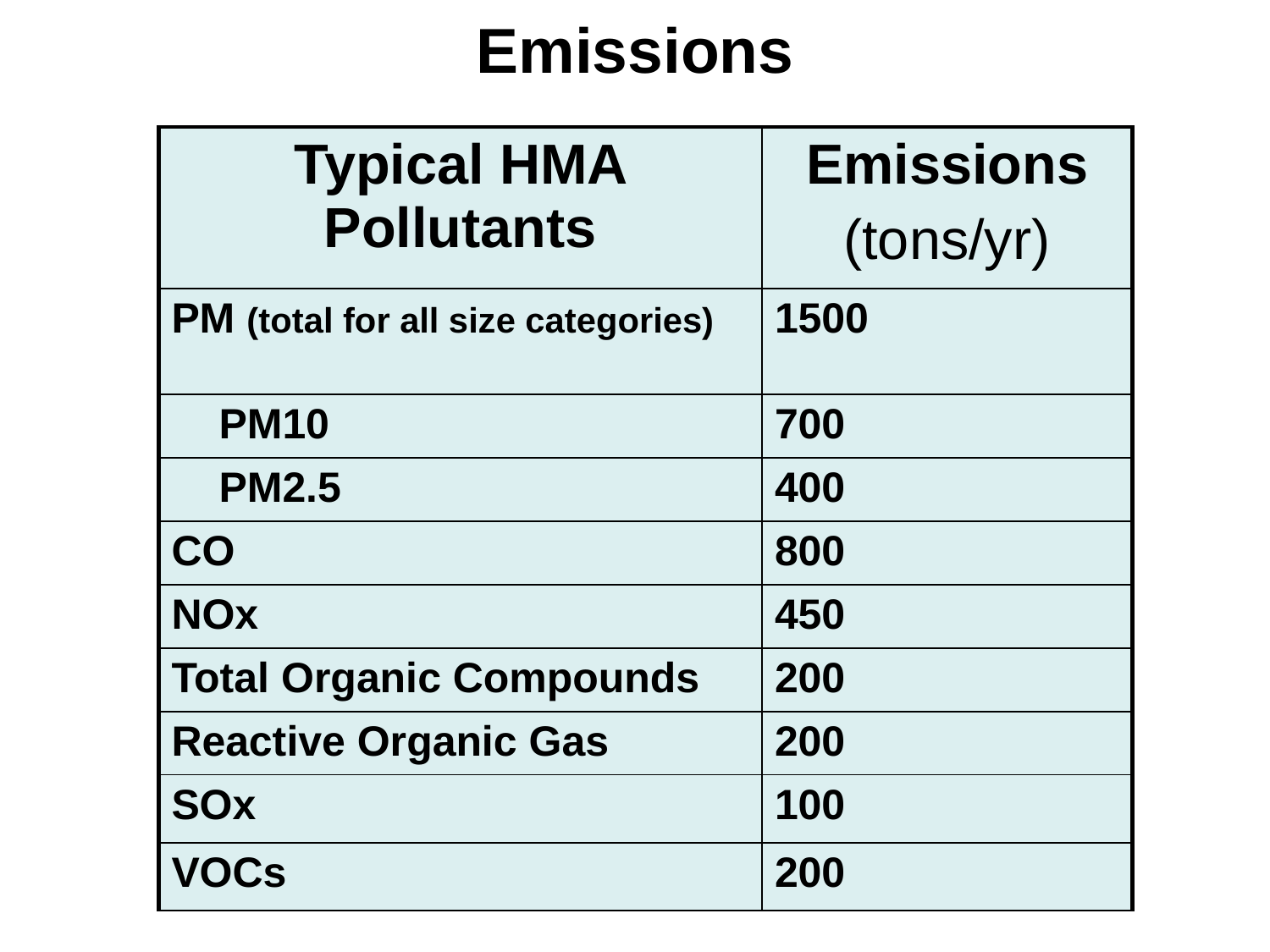

# Emissions
| Typical HMA Pollutants | Emissions (tons/yr) |
| --- | --- |
| PM (total for all size categories) | 1500 |
| PM10 | 700 |
| PM2.5 | 400 |
| CO | 800 |
| NOx | 450 |
| Total Organic Compounds | 200 |
| Reactive Organic Gas | 200 |
| SOx | 100 |
| VOCs | 200 |